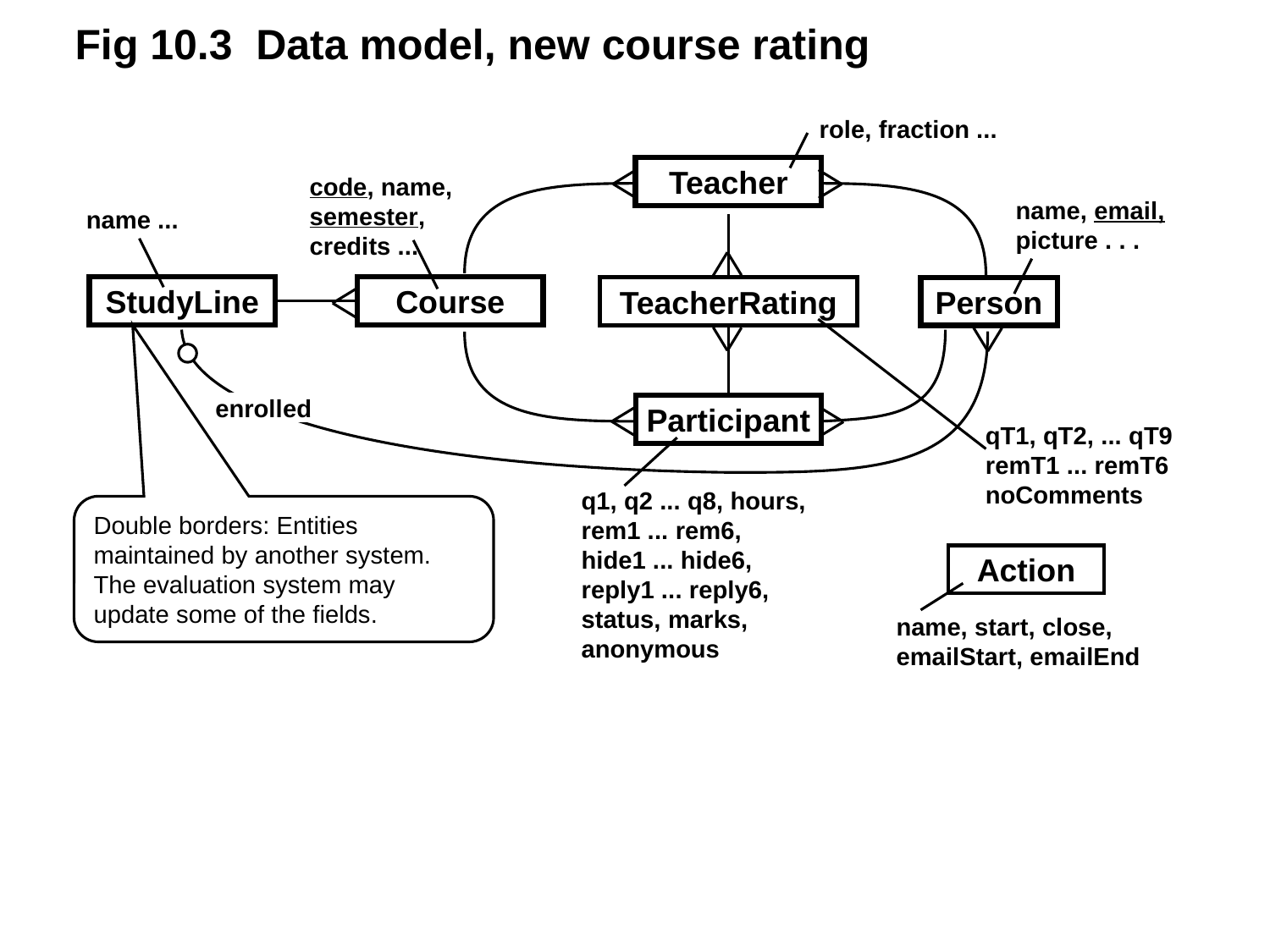

Fig 10.3  Data model, new course rating
role, fraction ...

code, name,
semester,
credits ...
name, email,
picture . . .
name ...

q1, q2 ... q8, hours,
rem1 ... rem6,
hide1 ... hide6,
reply1 ... reply6,
status, marks,
anonymous
Teacher

TeacherRating

qT1, qT2, ... qT9
remT1 ... remT6
noComments
StudyLine
Course
Person

enrolled

Participant

Double borders: Entities maintained by another system. The evaluation system may update some of the fields.
Action

name, start, close,
emailStart, emailEnd